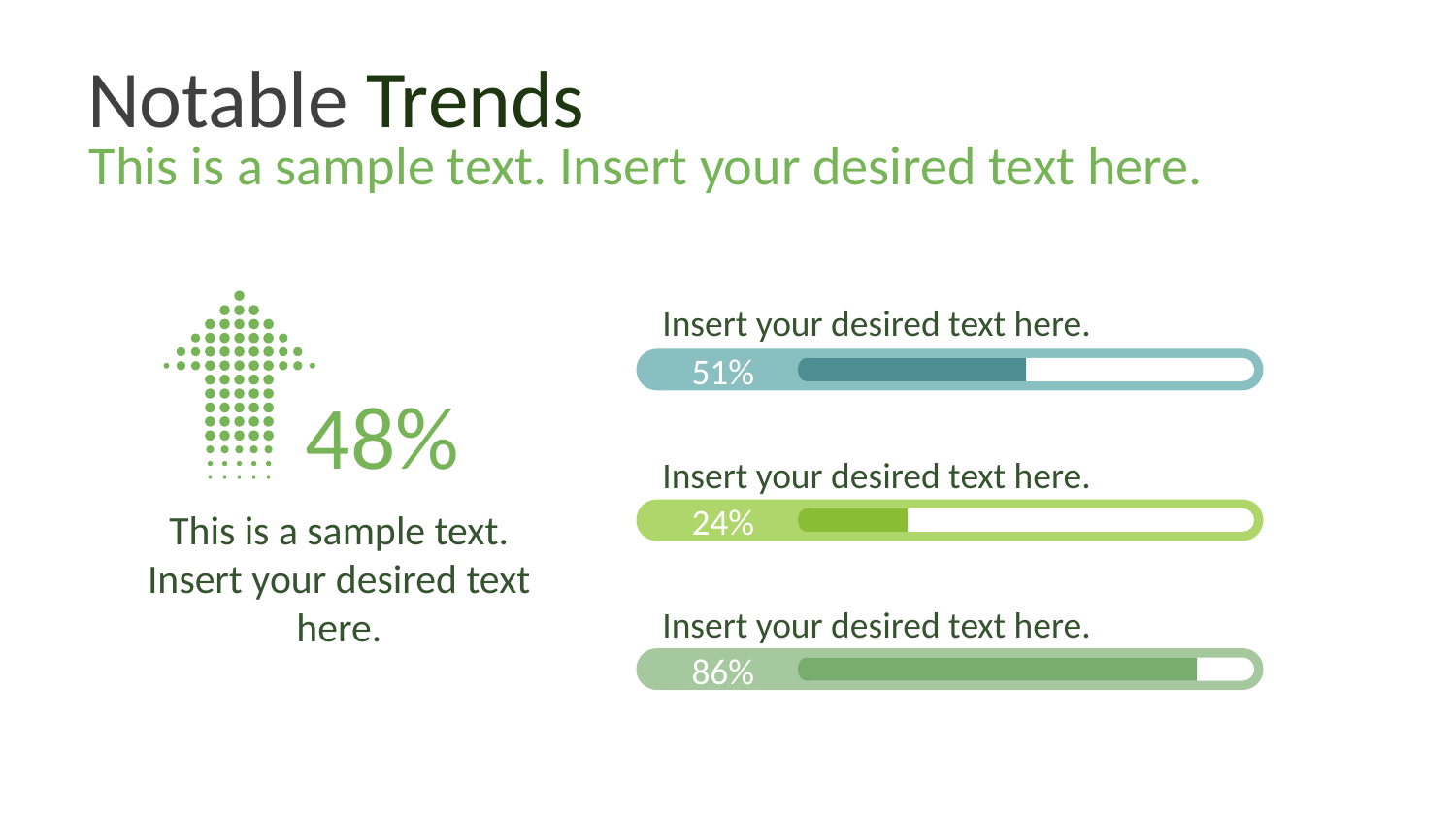

# Notable Trends
This is a sample text. Insert your desired text here.
Insert your desired text here.
51%
48%
Insert your desired text here.
24%
This is a sample text. Insert your desired text here.
Insert your desired text here.
86%